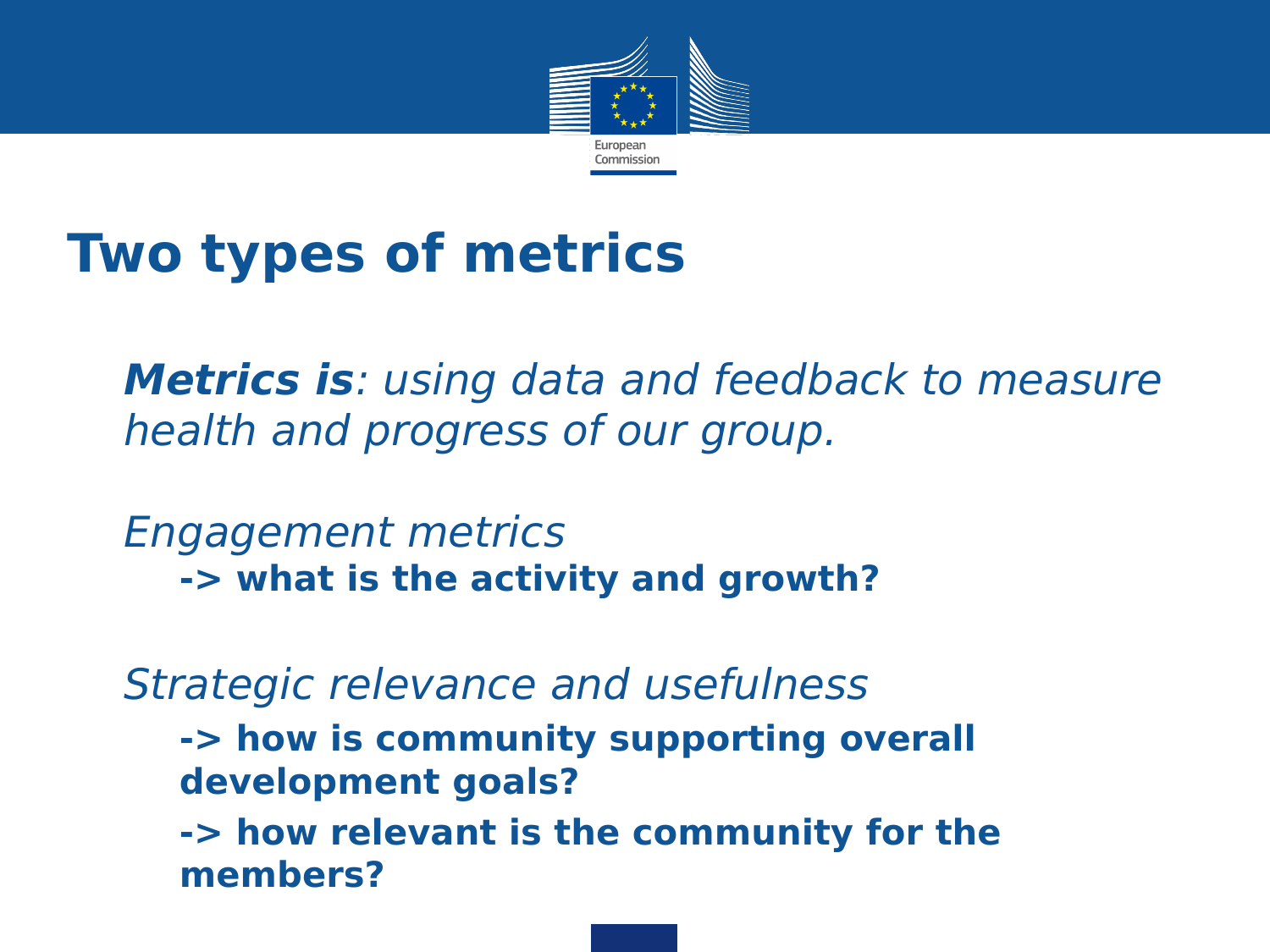

# Two types of metrics
Metrics is: using data and feedback to measure health and progress of our group.
Engagement metrics
-> what is the activity and growth?
Strategic relevance and usefulness
-> how is community supporting overall  development goals?
-> how relevant is the community for the members?